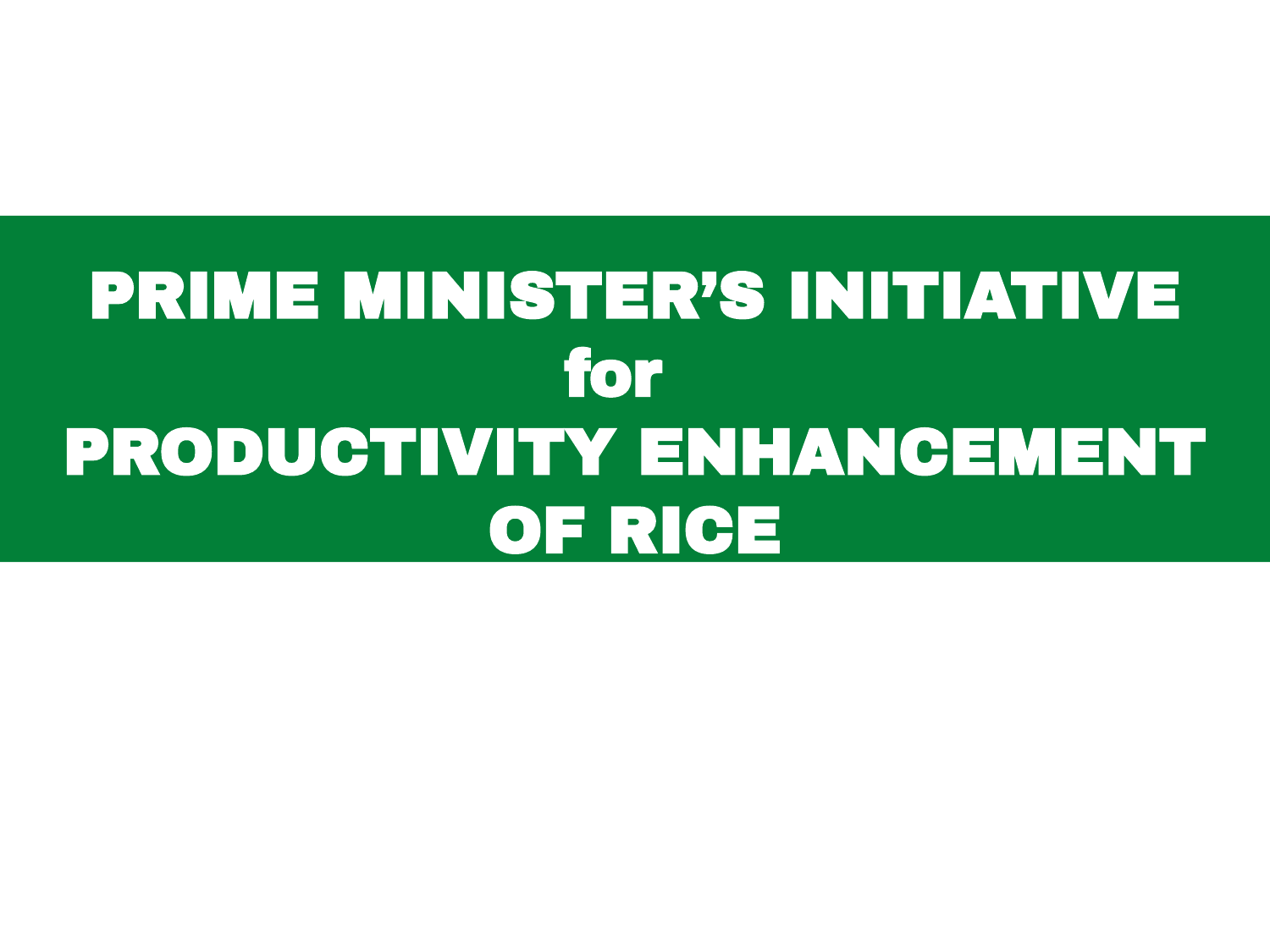

PRIME MINISTER’S INITIATIVE
for
PRODUCTIVITY ENHANCEMENT OF RICE